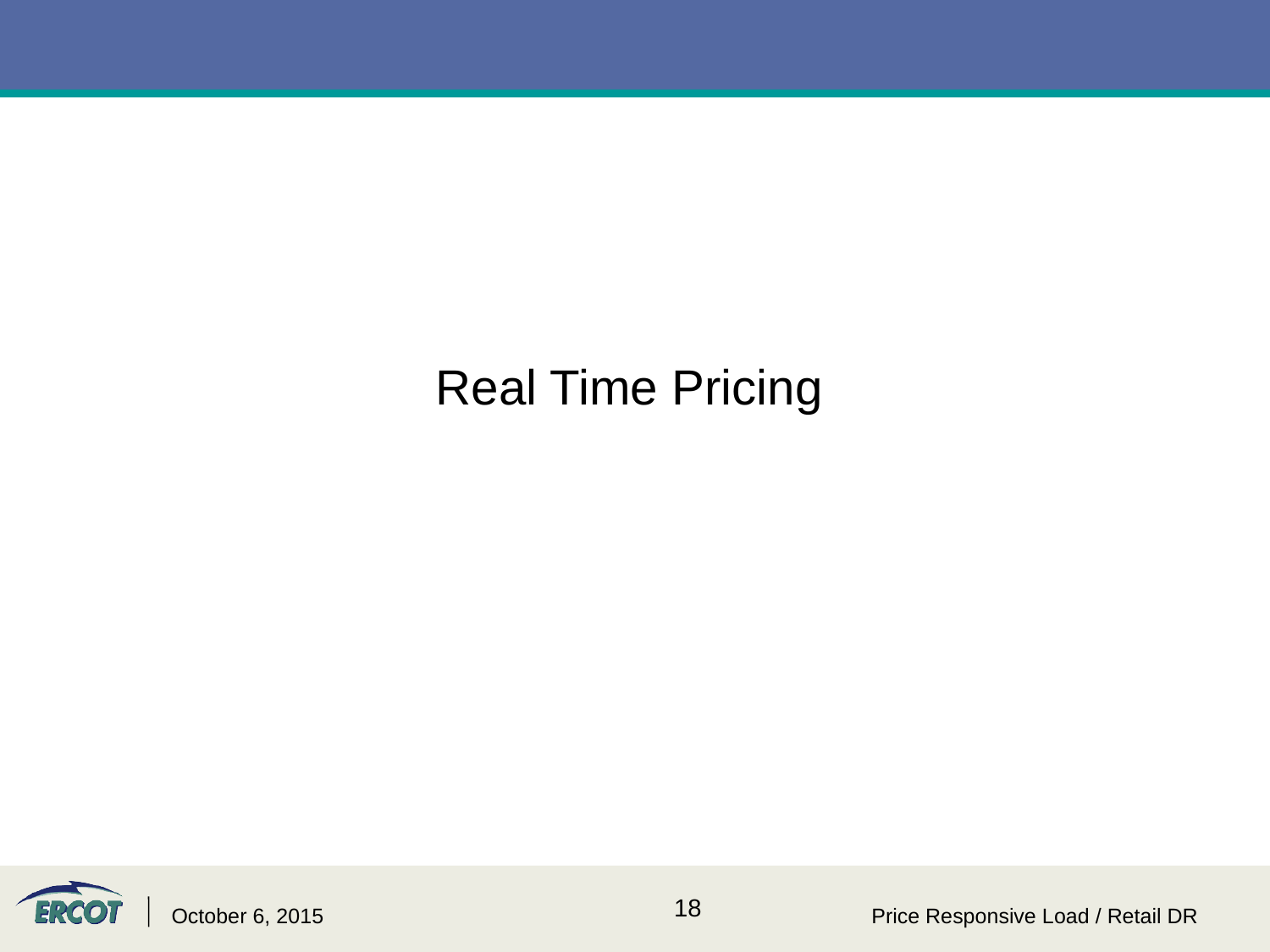

#
Real Time Pricing
October 6, 2015
Price Responsive Load / Retail DR